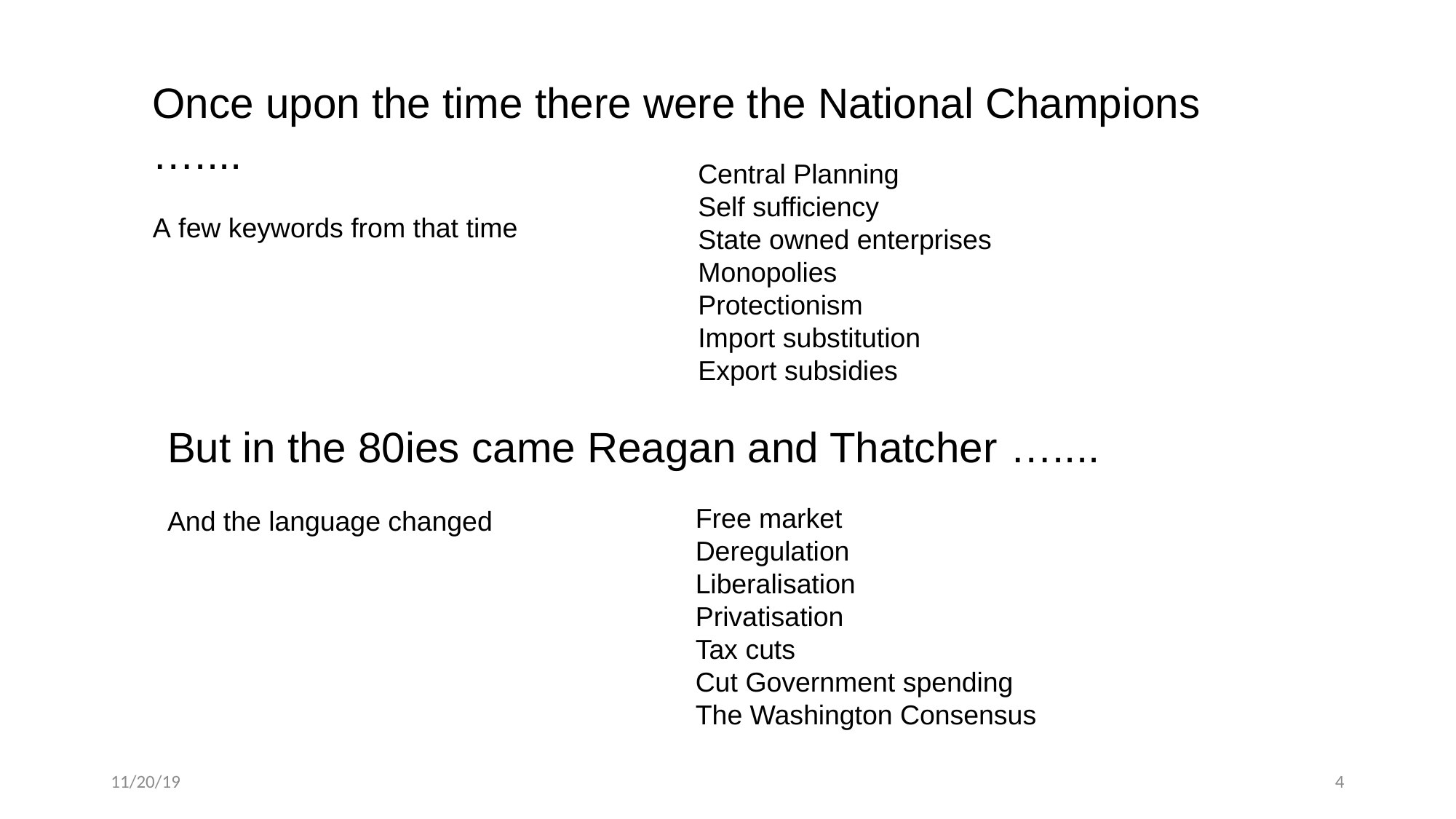

Once upon the time there were the National Champions …....

A few keywords from that time

Central Planning
Self sufficiency
State owned enterprises
Monopolies
Protectionism
Import substitution
Export subsidies
But in the 80ies came Reagan and Thatcher …....

And the language changed

Free market
Deregulation
Liberalisation
Privatisation
Tax cuts
Cut Government spending
The Washington Consensus

11/20/19

4